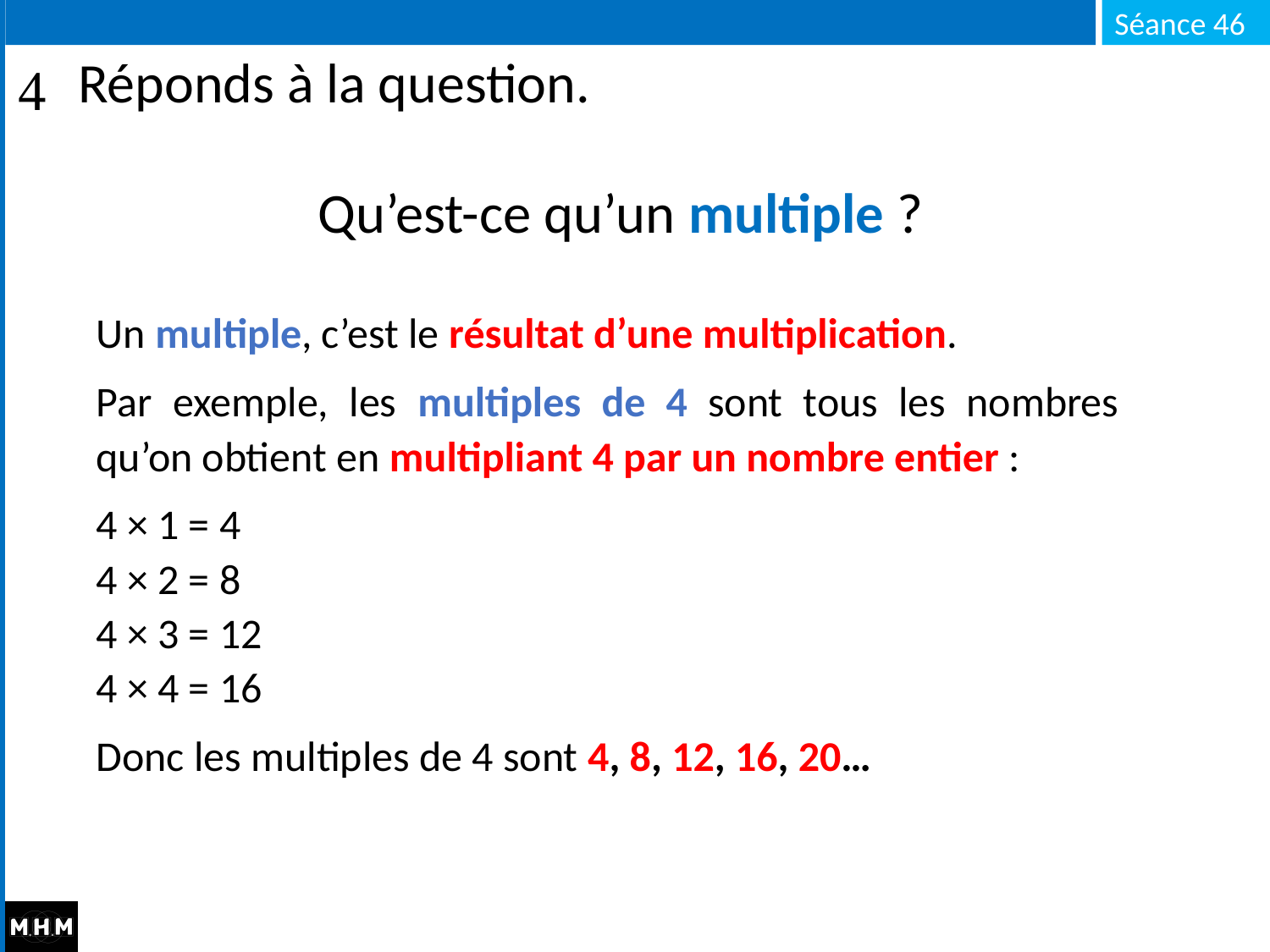

# Réponds à la question.
Qu’est-ce qu’un multiple ?
Un multiple, c’est le résultat d’une multiplication.
Par exemple, les multiples de 4 sont tous les nombres qu’on obtient en multipliant 4 par un nombre entier :
4 × 1 = 4
4 × 2 = 8
4 × 3 = 12
4 × 4 = 16
Donc les multiples de 4 sont 4, 8, 12, 16, 20…